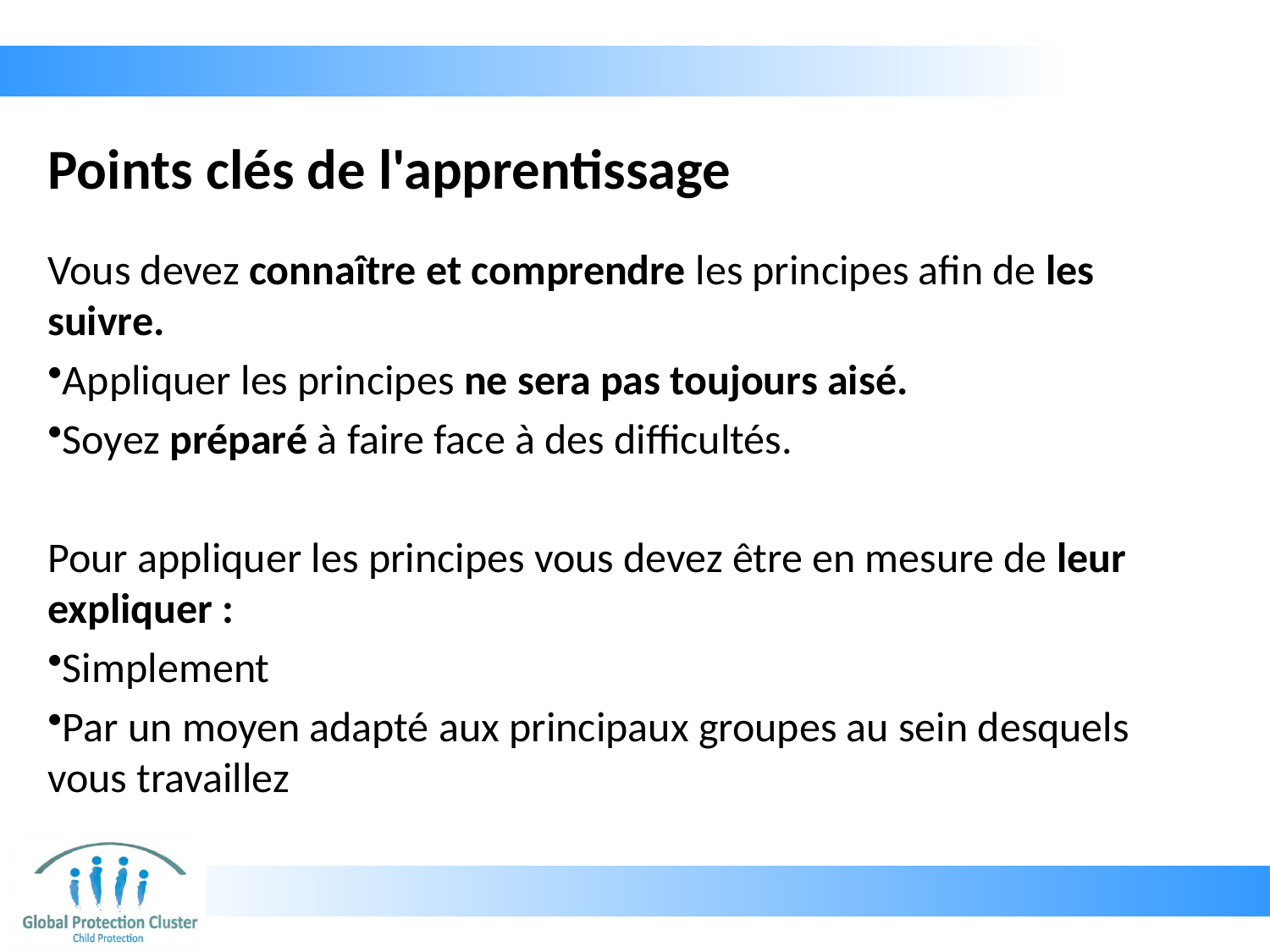

# Points clés de l'apprentissage
Vous devez connaître et comprendre les principes afin de les suivre.
Appliquer les principes ne sera pas toujours aisé.
Soyez préparé à faire face à des difficultés.

Pour appliquer les principes vous devez être en mesure de leur expliquer :
Simplement
Par un moyen adapté aux principaux groupes au sein desquels vous travaillez